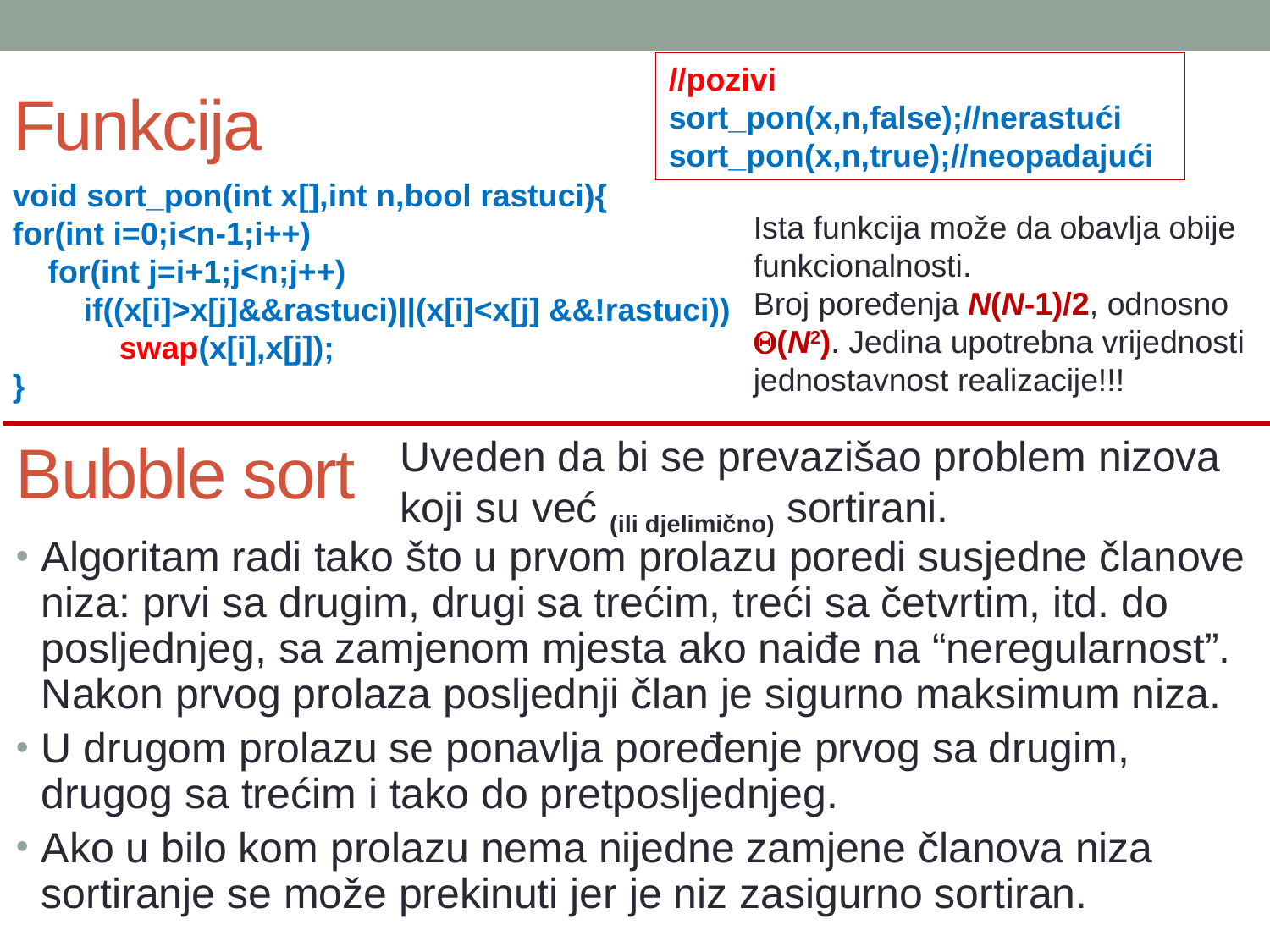

# Funkcija
//pozivi
sort_pon(x,n,false);//nerastući
sort_pon(x,n,true);//neopadajući
void sort_pon(int x[],int n,bool rastuci){
for(int i=0;i<n-1;i++)
    for(int j=i+1;j<n;j++)
        if((x[i]>x[j]&&rastuci)||(x[i]<x[j] &&!rastuci))
            swap(x[i],x[j]);
}

Ista funkcija može da obavlja obije funkcionalnosti.
Broj poređenja N(N-1)/2, odnosno Θ(N2). Jedina upotrebna vrijednosti jednostavnost realizacije!!!
Bubble sort
Uveden da bi se prevazišao problem nizova koji su već (ili djelimično) sortirani.
Algoritam radi tako što u prvom prolazu poredi susjedne članove niza: prvi sa drugim, drugi sa trećim, treći sa četvrtim, itd. do posljednjeg, sa zamjenom mjesta ako naiđe na “neregularnost”. Nakon prvog prolaza posljednji član je sigurno maksimum niza.
U drugom prolazu se ponavlja poređenje prvog sa drugim, drugog sa trećim i tako do pretposljednjeg.
Ako u bilo kom prolazu nema nijedne zamjene članova niza sortiranje se može prekinuti jer je niz zasigurno sortiran.